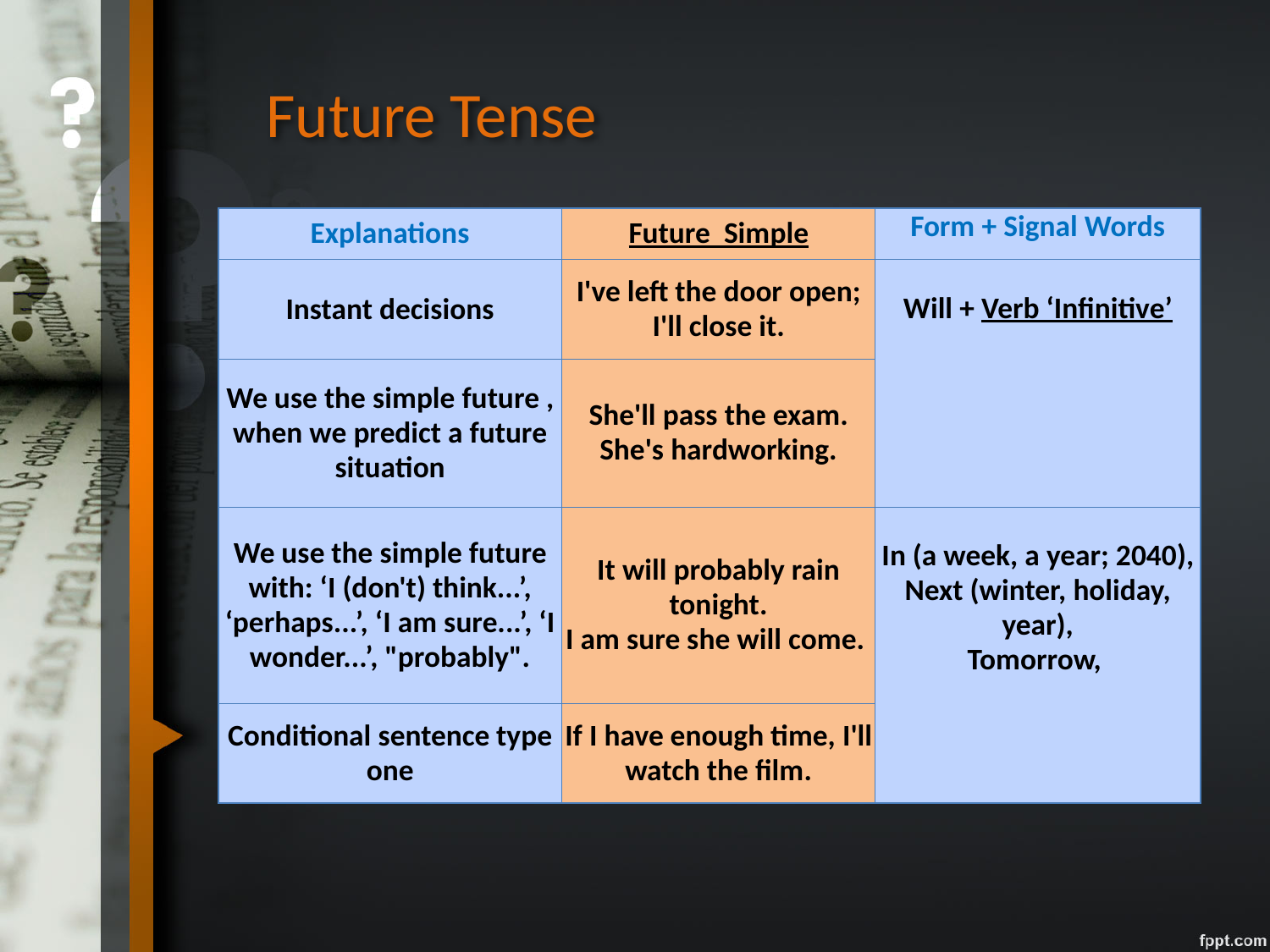

# Future Tense
| Explanations | Future  Simple | Form + Signal Words |
| --- | --- | --- |
| Instant decisions | I've left the door open; I'll close it. | Will + Verb ‘Infinitive’ |
| We use the simple future , when we predict a future situation | She'll pass the exam. She's hardworking. |  |
| We use the simple future with: ‘I (don't) think...’, ‘perhaps...’, ‘I am sure...’, ‘I wonder...’, "probably". | It will probably rain tonight. I am sure she will come. | In (a week, a year; 2040), Next (winter, holiday, year), Tomorrow, |
| Conditional sentence type one | If I have enough time, I'll watch the film. |  |